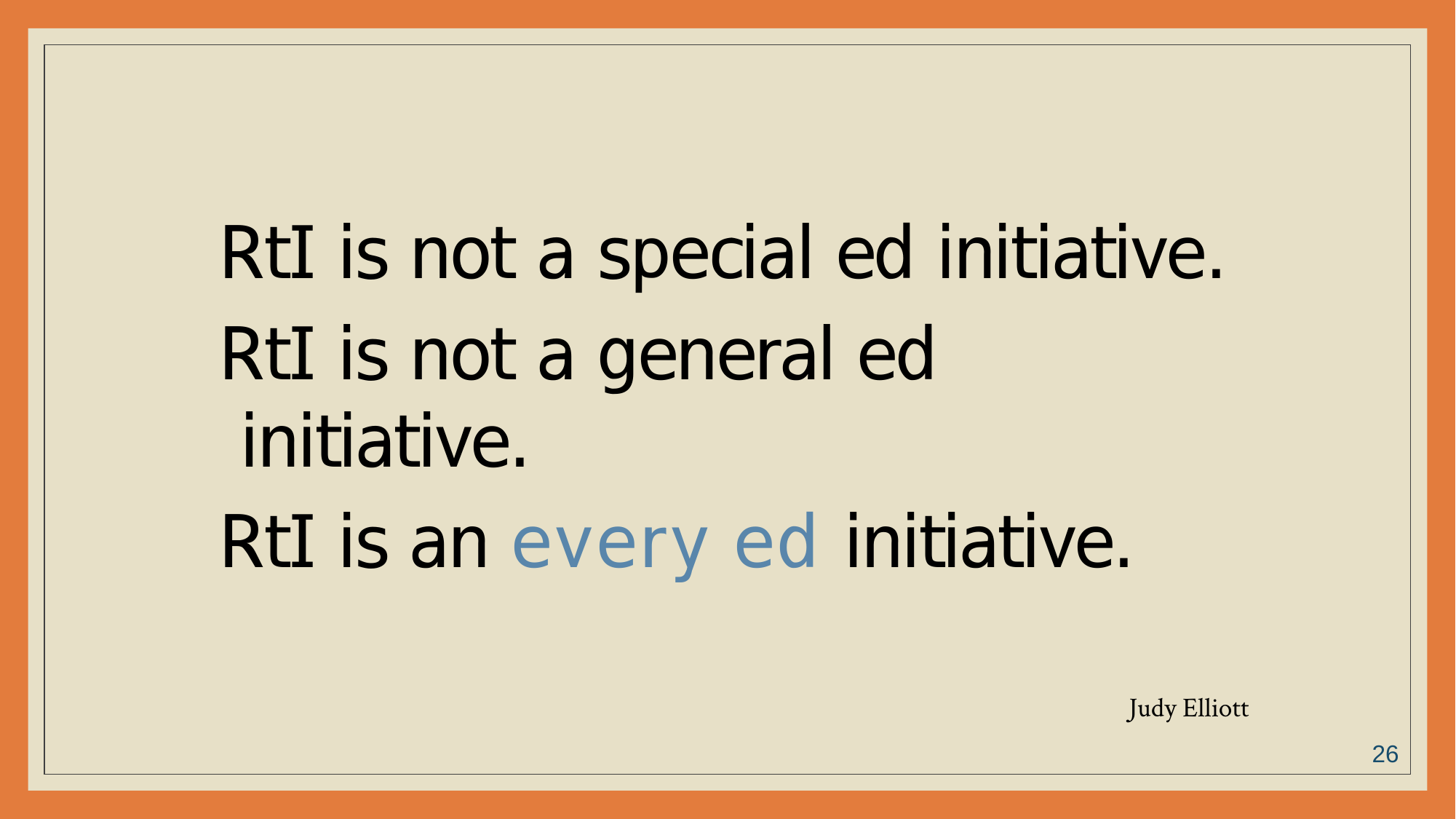

RtI is not a special ed initiative.
RtI is not a general ed initiative.
RtI is an every ed initiative.

Judy Elliott
26